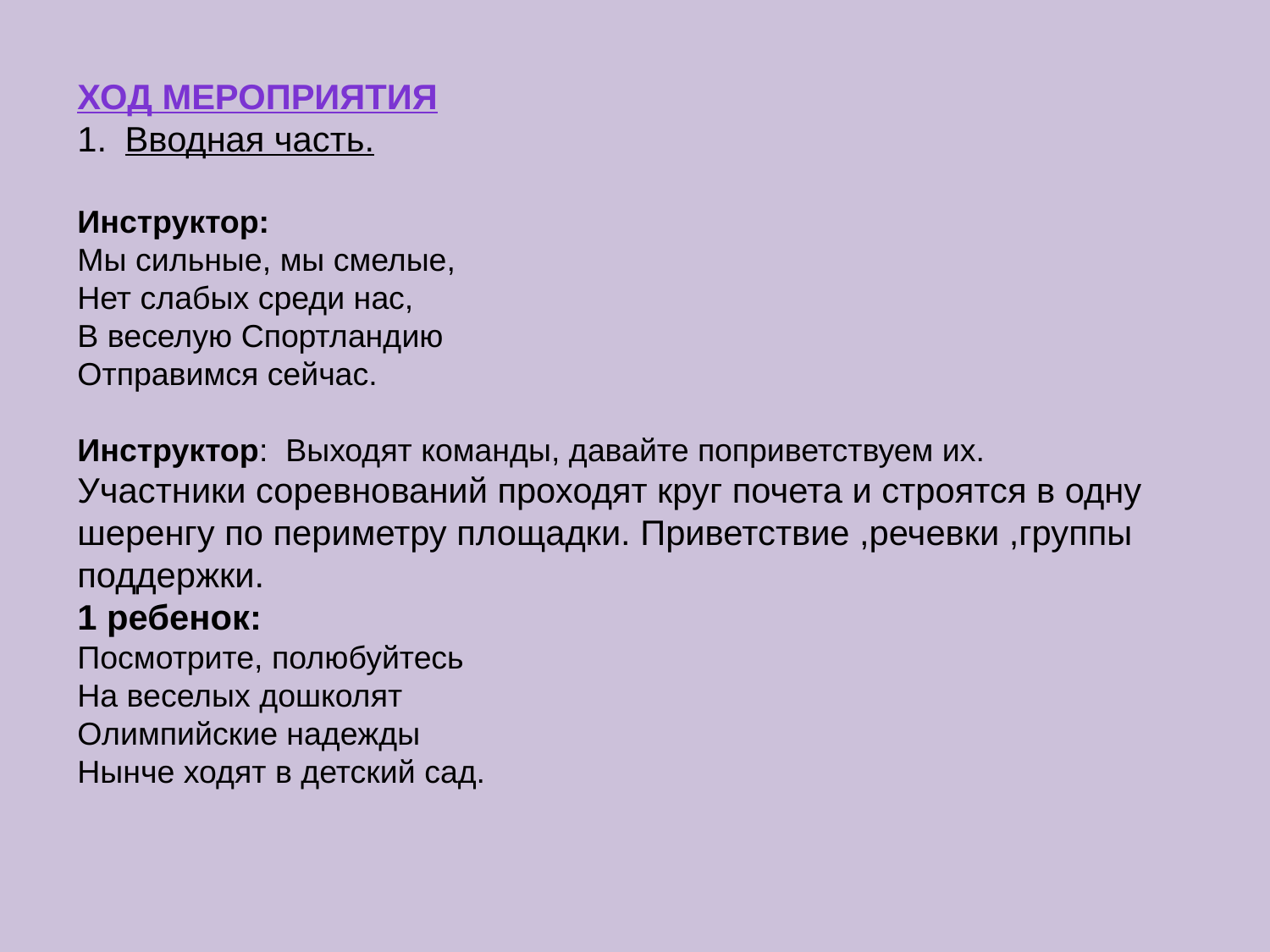

Ход мероприятия
Вводная часть.

Инструктор:
Мы сильные, мы смелые,
Нет слабых среди нас,
В веселую Спортландию
Отправимся сейчас.

Инструктор:  Выходят команды, давайте поприветствуем их.
Участники соревнований проходят круг почета и строятся в одну шеренгу по периметру площадки. Приветствие ,речевки ,группы поддержки.
1 ребенок:
Посмотрите, полюбуйтесь
На веселых дошколят
Олимпийские надежды
Нынче ходят в детский сад.